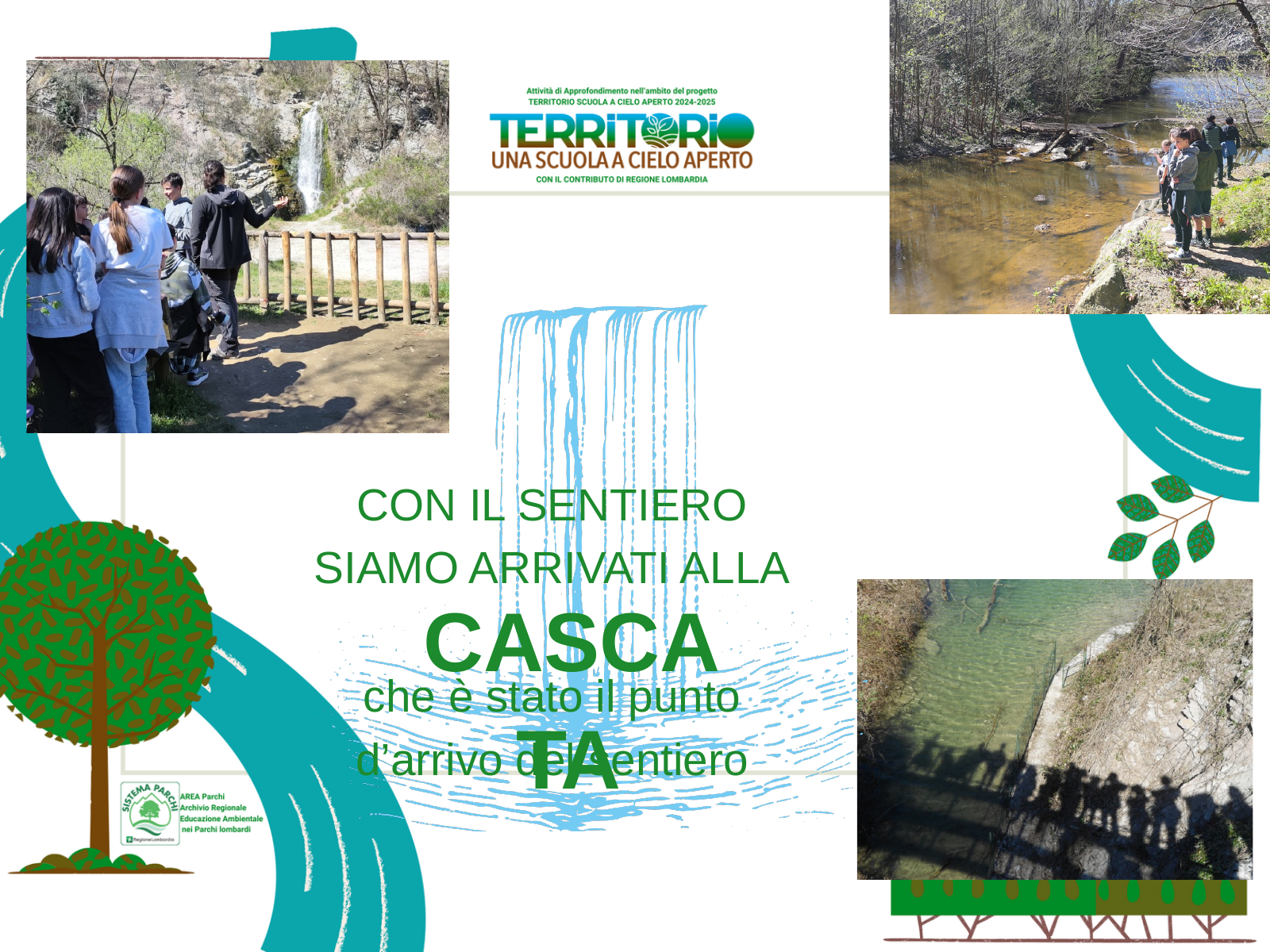

CON IL SENTIERO SIAMO ARRIVATI ALLA
CASCATA

che è stato il punto d’arrivo del sentiero